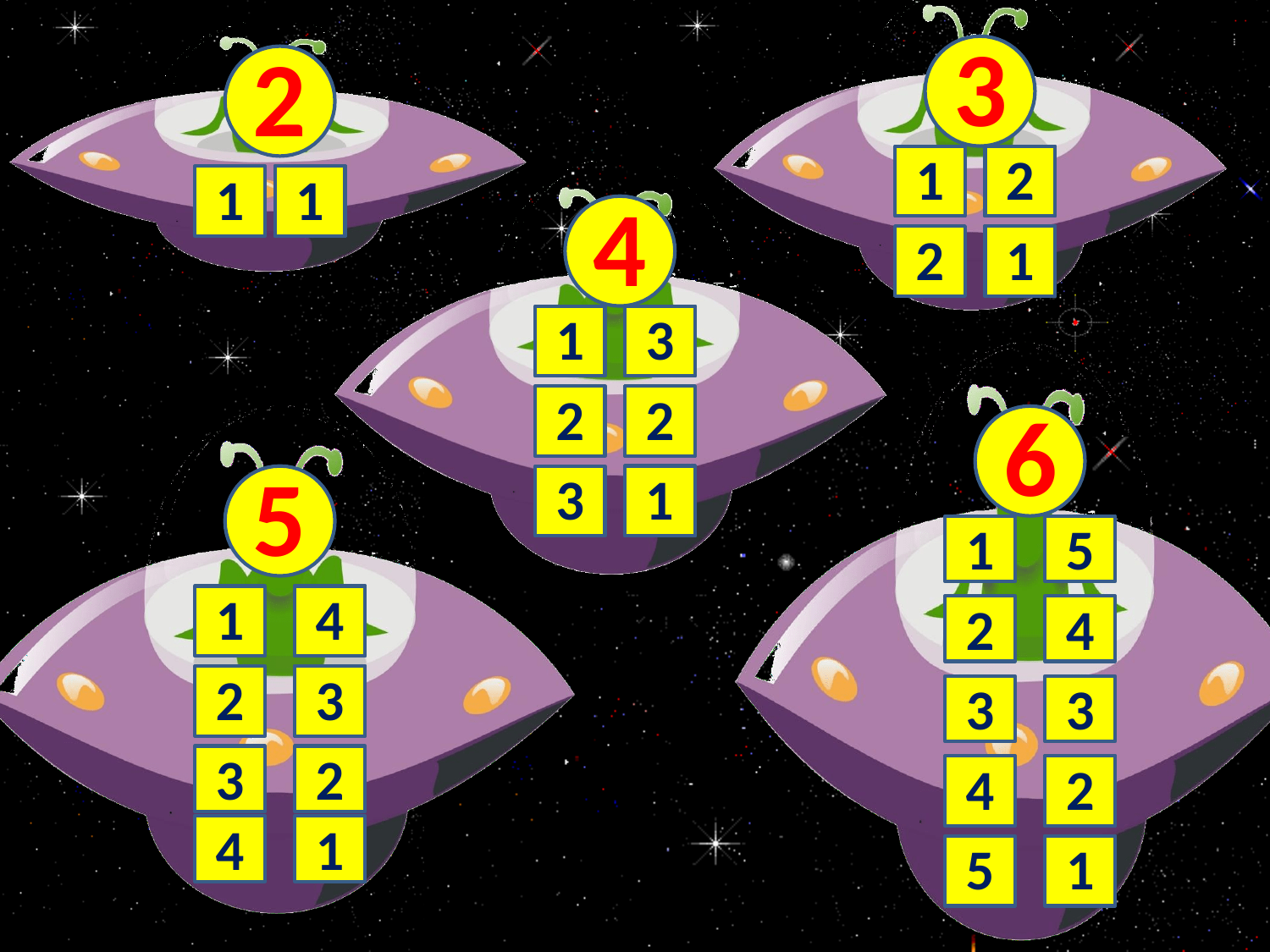

# 3
2

1
2

1
1
4

2
1

1
3

2
2
6

5

3
1
1
5

1
4
2
4

2
3
3
3
3
2

4
2
4
1

5
1